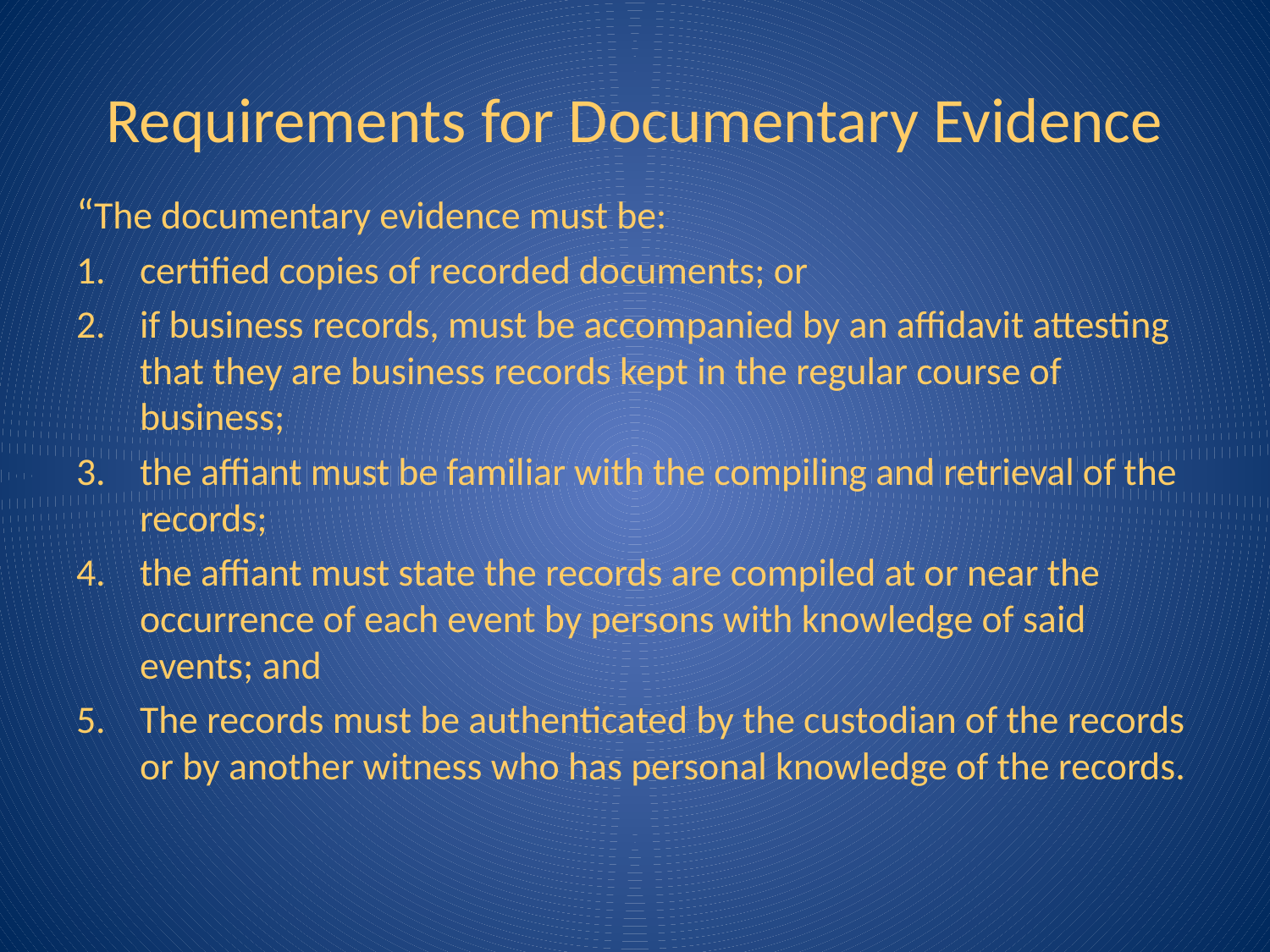

# Requirements for Documentary Evidence
“The documentary evidence must be:
certified copies of recorded documents; or
if business records, must be accompanied by an affidavit attesting that they are business records kept in the regular course of business;
the affiant must be familiar with the compiling and retrieval of the records;
the affiant must state the records are compiled at or near the occurrence of each event by persons with knowledge of said events; and
The records must be authenticated by the custodian of the records or by another witness who has personal knowledge of the records.